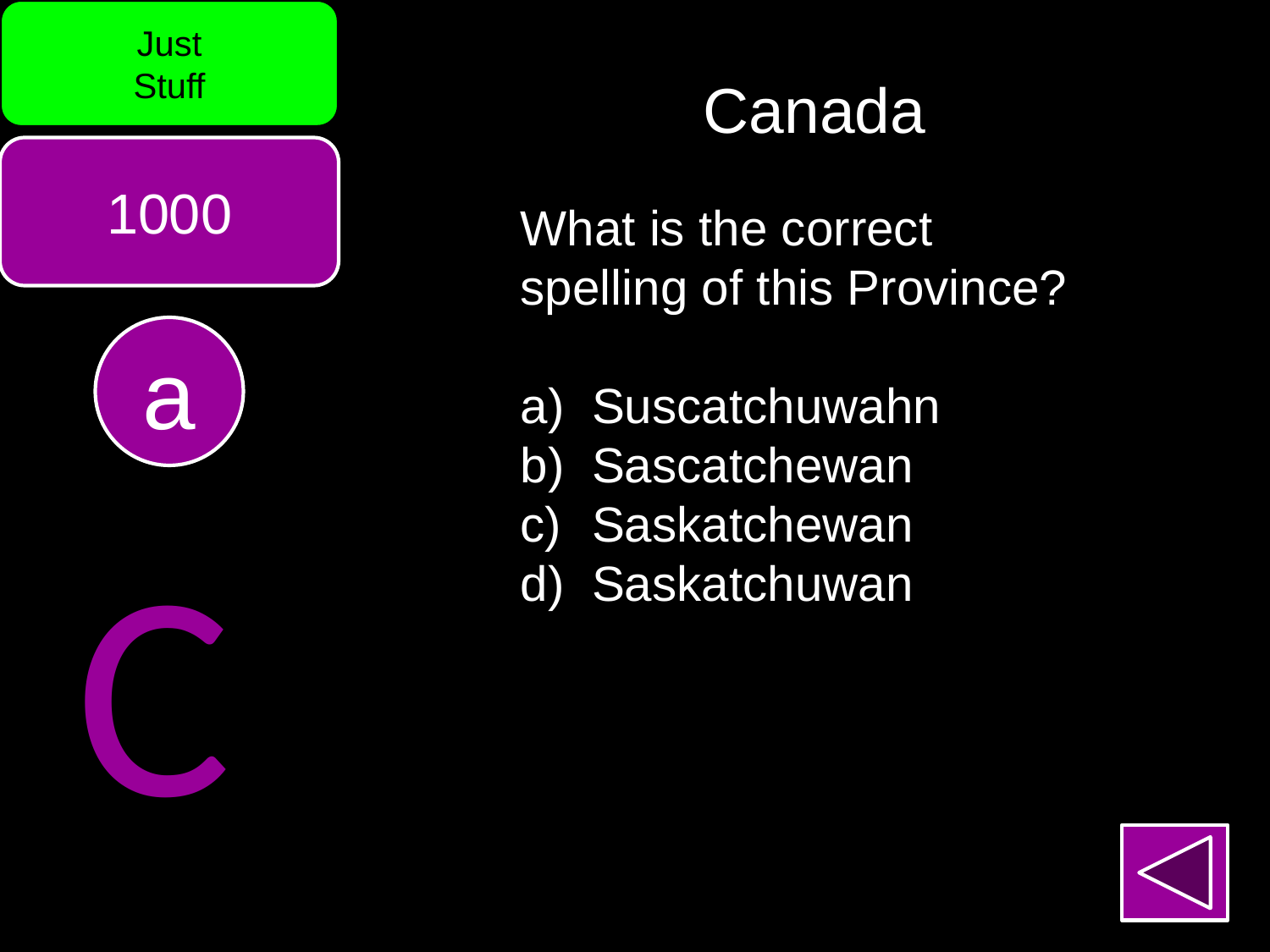

Just
Stuff
Canada
1000
What is the correct
spelling of this Province?

Suscatchuwahn
Sascatchewan
Saskatchewan
Saskatchuwan
a
C